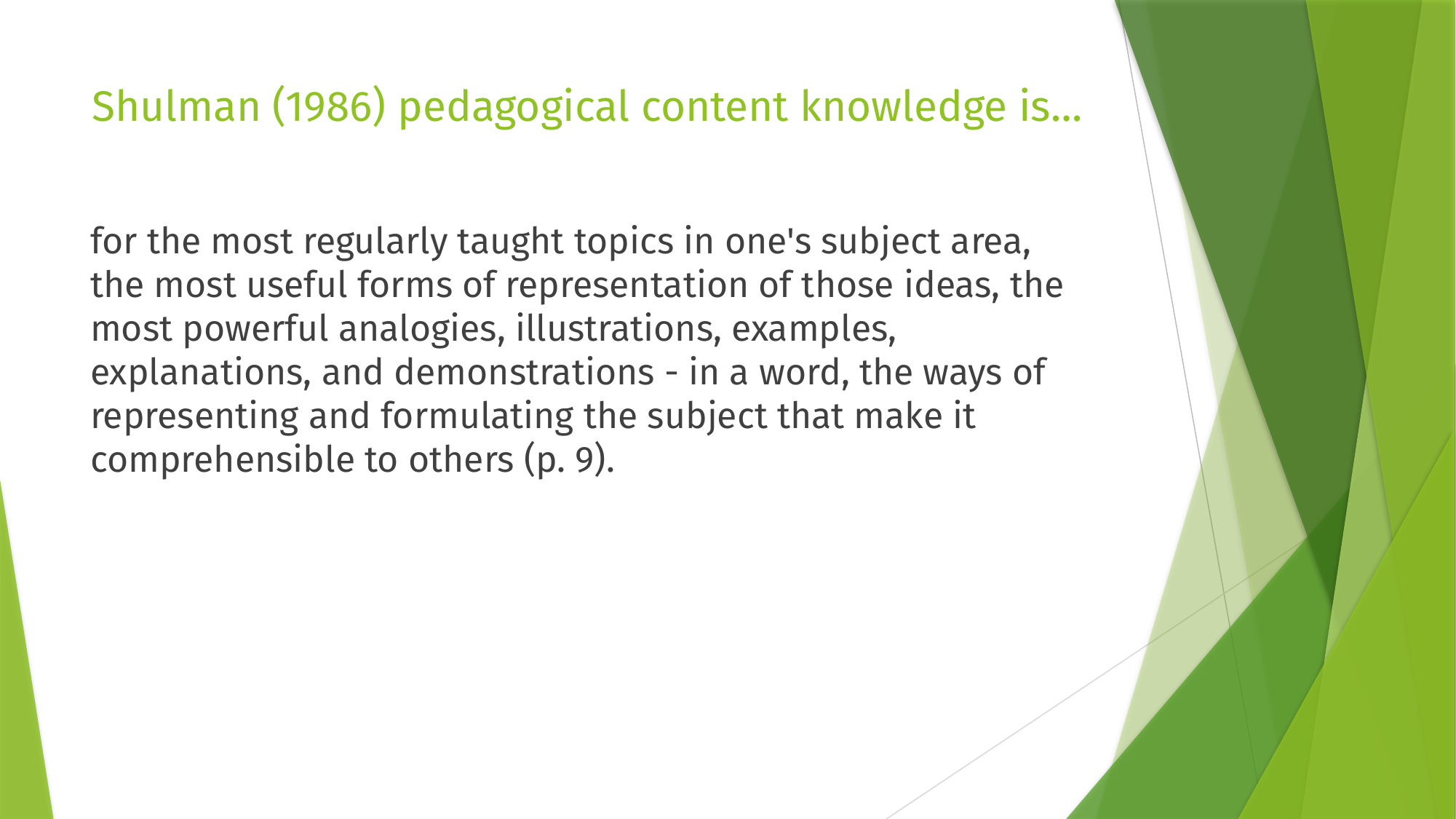

# Shulman (1986) pedagogical content knowledge is…
for the most regularly taught topics in one's subject area, the most useful forms of representation of those ideas, the most powerful analogies, illustrations, examples, explanations, and demonstrations - in a word, the ways of representing and formulating the subject that make it comprehensible to others (p. 9).